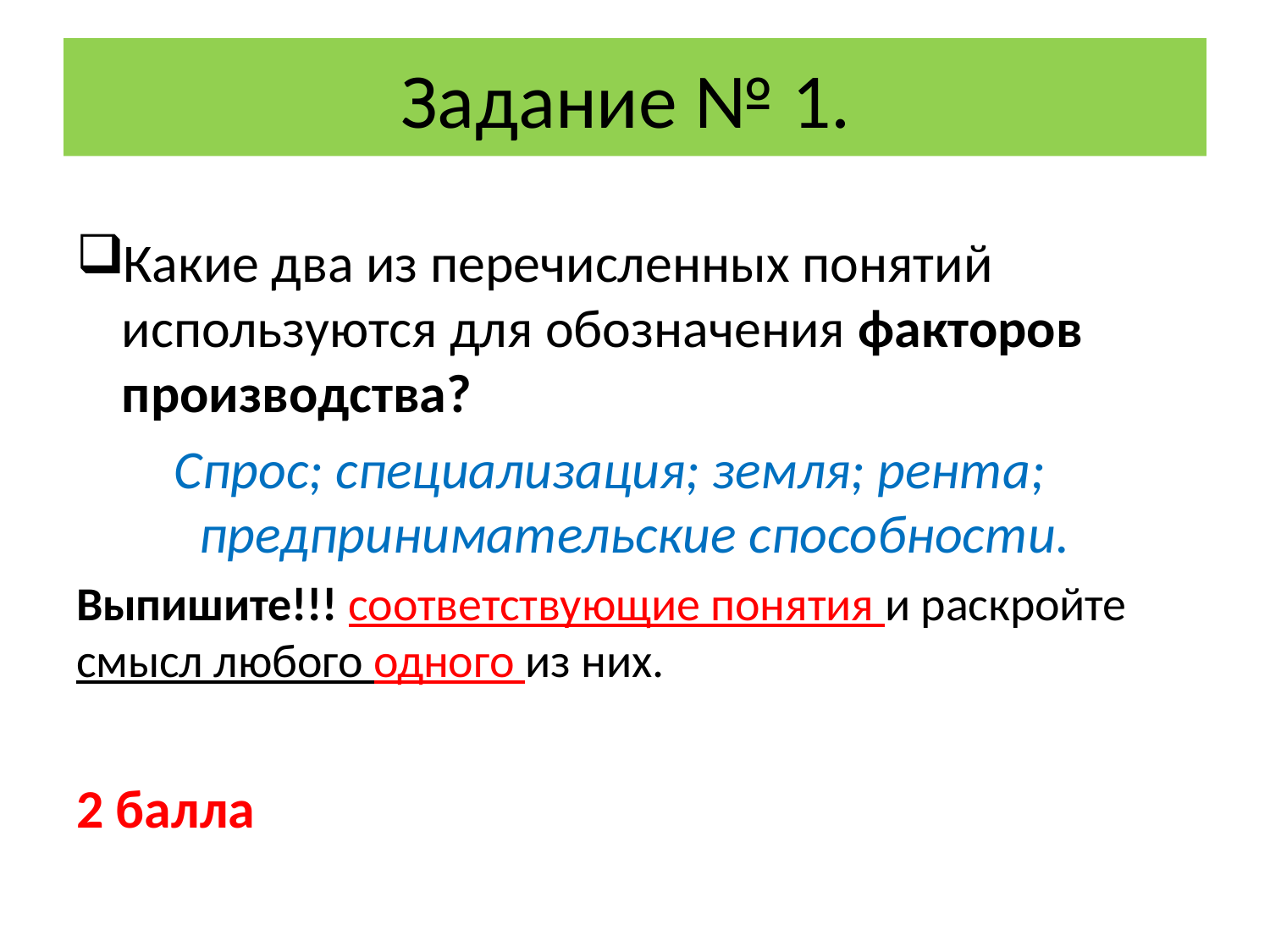

# Задание № 1.
Какие два из перечисленных понятий используются для обозначения факторов производства?
Спрос; специализация; земля; рента;     предпринимательские способности.
Выпишите!!! соответствующие понятия и раскройте смысл любого одного из них.

2 балла